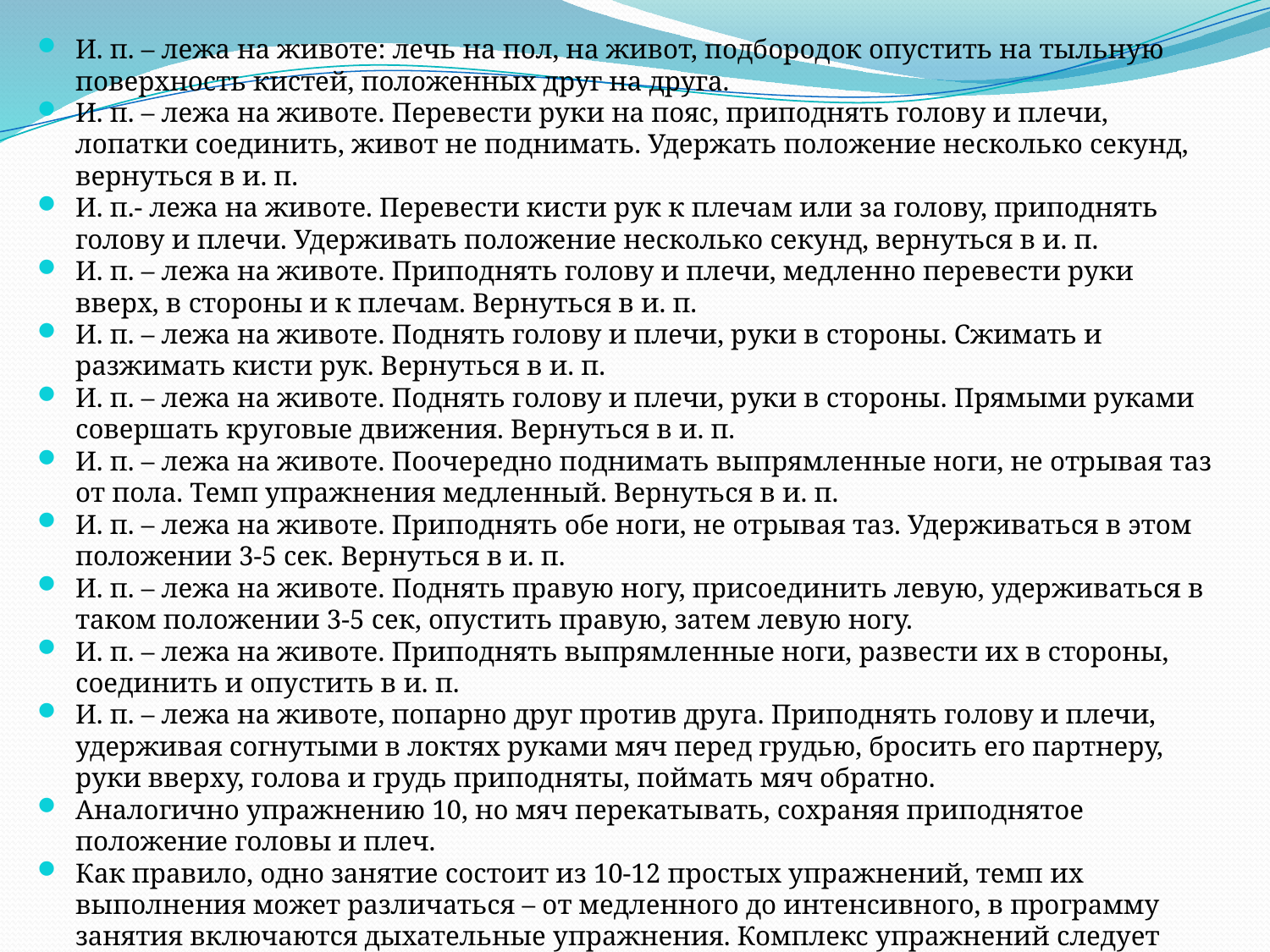

И. п. – лежа на животе: лечь на пол, на живот, подбородок опустить на тыльную поверхность кистей, положенных друг на друга.
И. п. – лежа на животе. Перевести руки на пояс, приподнять голову и плечи, лопатки соединить, живот не поднимать. Удержать положение несколько секунд, вернуться в и. п.
И. п.- лежа на животе. Перевести кисти рук к плечам или за голову, приподнять голову и плечи. Удерживать положение несколько секунд, вернуться в и. п.
И. п. – лежа на животе. Приподнять голову и плечи, медленно перевести руки вверх, в стороны и к плечам. Вернуться в и. п.
И. п. – лежа на животе. Поднять голову и плечи, руки в стороны. Сжимать и разжимать кисти рук. Вернуться в и. п.
И. п. – лежа на животе. Поднять голову и плечи, руки в стороны. Прямыми руками совершать круговые движения. Вернуться в и. п.
И. п. – лежа на животе. Поочередно поднимать выпрямленные ноги, не отрывая таз от пола. Темп упражнения медленный. Вернуться в и. п.
И. п. – лежа на животе. Приподнять обе ноги, не отрывая таз. Удерживаться в этом положении 3-5 сек. Вернуться в и. п.
И. п. – лежа на животе. Поднять правую ногу, присоединить левую, удерживаться в таком положении 3-5 сек, опустить правую, затем левую ногу.
И. п. – лежа на животе. Приподнять выпрямленные ноги, развести их в стороны, соединить и опустить в и. п.
И. п. – лежа на животе, попарно друг против друга. Приподнять голову и плечи, удерживая согнутыми в локтях руками мяч перед грудью, бросить его партнеру, руки вверху, голова и грудь приподняты, поймать мяч обратно.
Аналогично упражнению 10, но мяч перекатывать, сохраняя приподнятое положение головы и плеч.
Как правило, одно занятие состоит из 10-12 простых упражнений, темп их выполнения может различаться – от медленного до интенсивного, в программу занятия включаются дыхательные упражнения. Комплекс упражнений следует периодически менять.